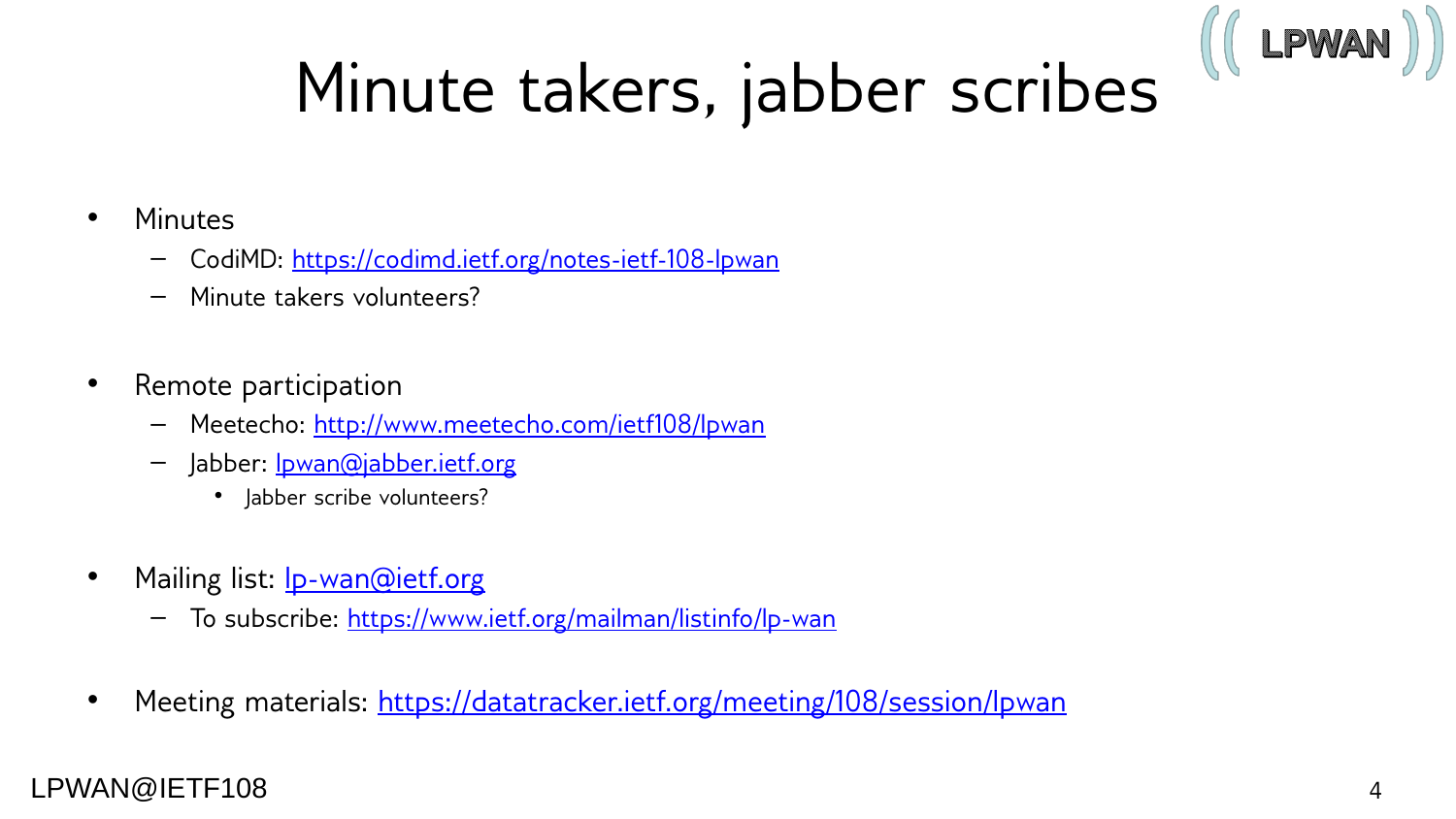

# Minute takers, jabber scribes
Minutes
CodiMD: https://codimd.ietf.org/notes-ietf-108-lpwan
Minute takers volunteers?

Remote participation
Meetecho: http://www.meetecho.com/ietf108/lpwan
Jabber: lpwan@jabber.ietf.org
Jabber scribe volunteers?

Mailing list: lp-wan@ietf.org
To subscribe: https://www.ietf.org/mailman/listinfo/lp-wan

Meeting materials: https://datatracker.ietf.org/meeting/108/session/lpwan
4